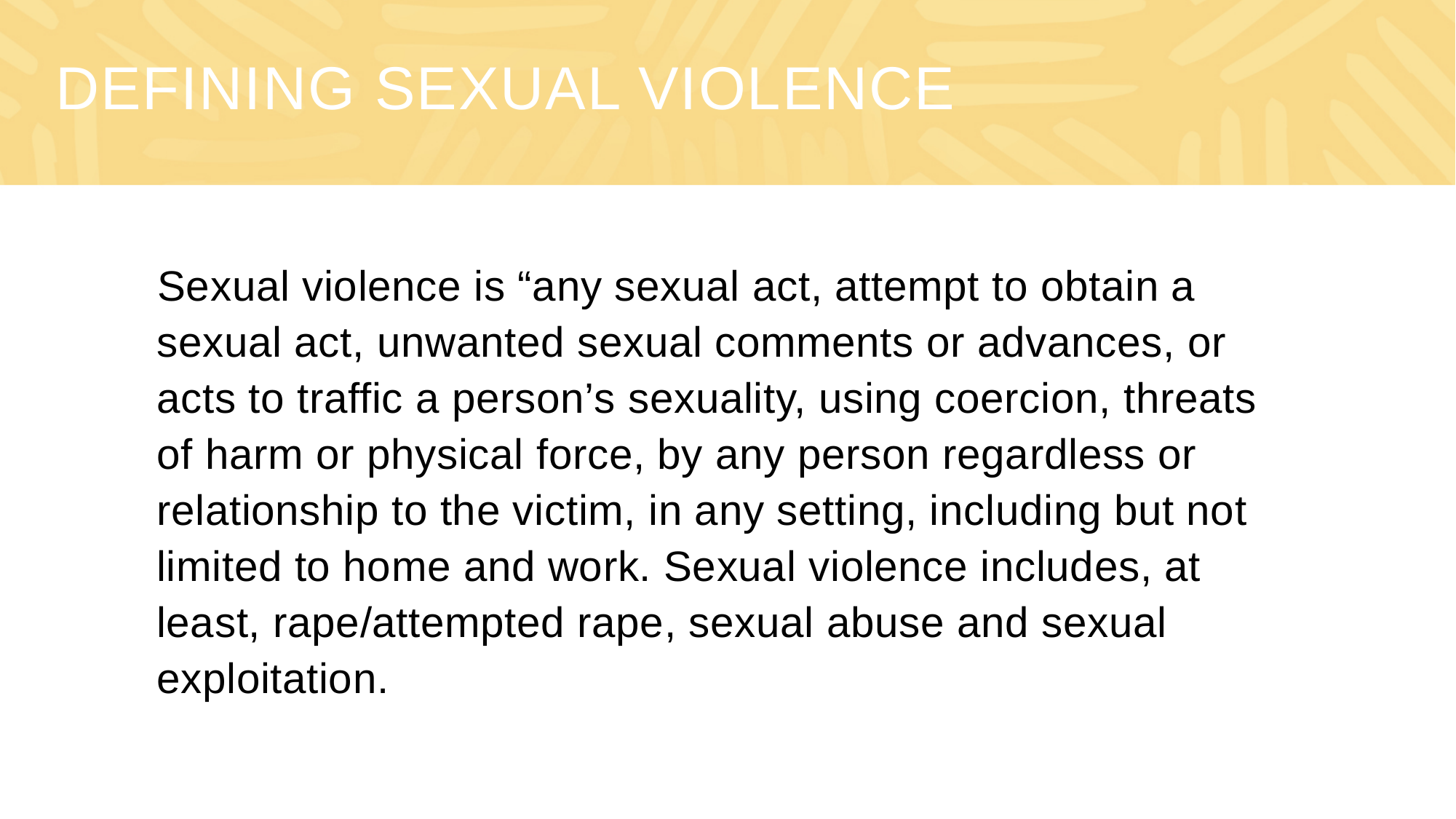

# Defining SEXUAL violence
Sexual violence is “any sexual act, attempt to obtain a sexual act, unwanted sexual comments or advances, or acts to traffic a person’s sexuality, using coercion, threats of harm or physical force, by any person regardless or relationship to the victim, in any setting, including but not limited to home and work. Sexual violence includes, at least, rape/attempted rape, sexual abuse and sexual exploitation.